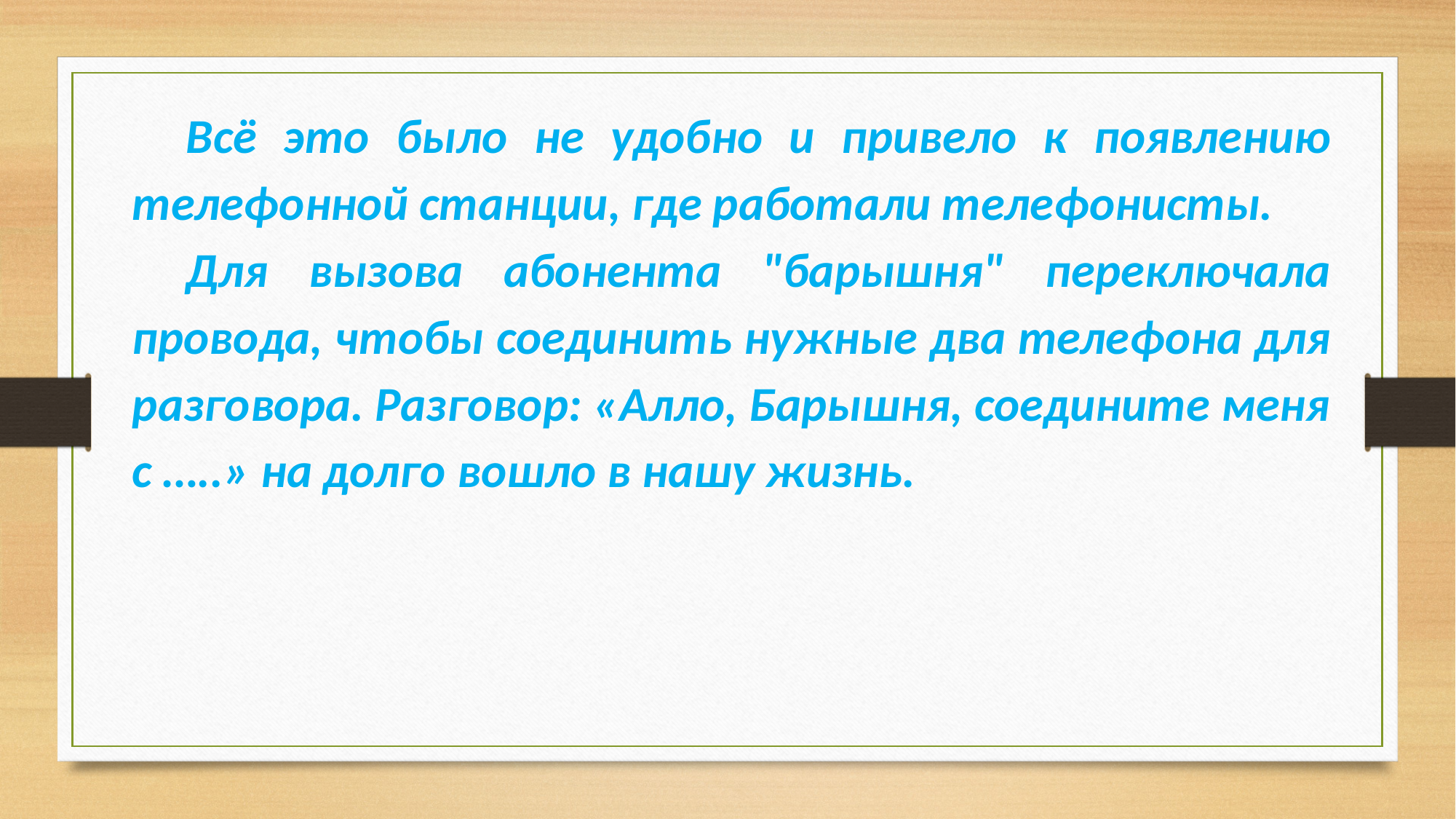

Всё это было не удобно и привело к появлению телефонной станции, где работали телефонисты.
Для вызова абонента "барышня" переключала провода, чтобы соединить нужные два телефона для разговора. Разговор: «Алло, Барышня, соедините меня с …..» на долго вошло в нашу жизнь.